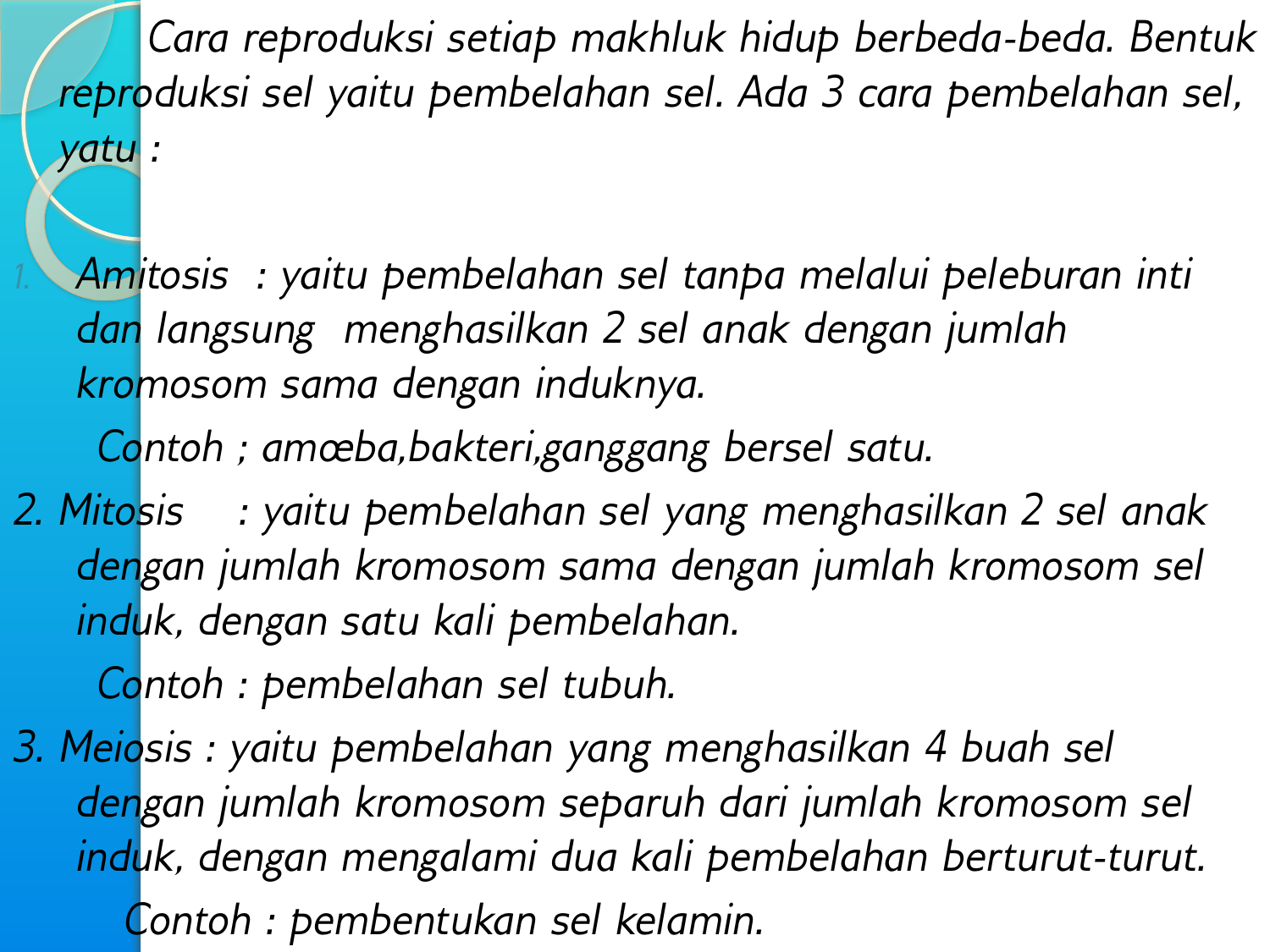

Cara reproduksi setiap makhluk hidup berbeda-beda. Bentuk reproduksi sel yaitu pembelahan sel. Ada 3 cara pembelahan sel, yatu :

Amitosis  : yaitu pembelahan sel tanpa melalui peleburan inti dan langsung  menghasilkan 2 sel anak dengan jumlah kromosom sama dengan induknya.
      Contoh ; amoeba,bakteri,ganggang bersel satu.
2. Mitosis    : yaitu pembelahan sel yang menghasilkan 2 sel anak dengan jumlah kromosom sama dengan jumlah kromosom sel induk, dengan satu kali pembelahan.
      Contoh : pembelahan sel tubuh.
3. Meiosis : yaitu pembelahan yang menghasilkan 4 buah sel dengan jumlah kromosom separuh dari jumlah kromosom sel induk, dengan mengalami dua kali pembelahan berturut-turut.
        Contoh : pembentukan sel kelamin.